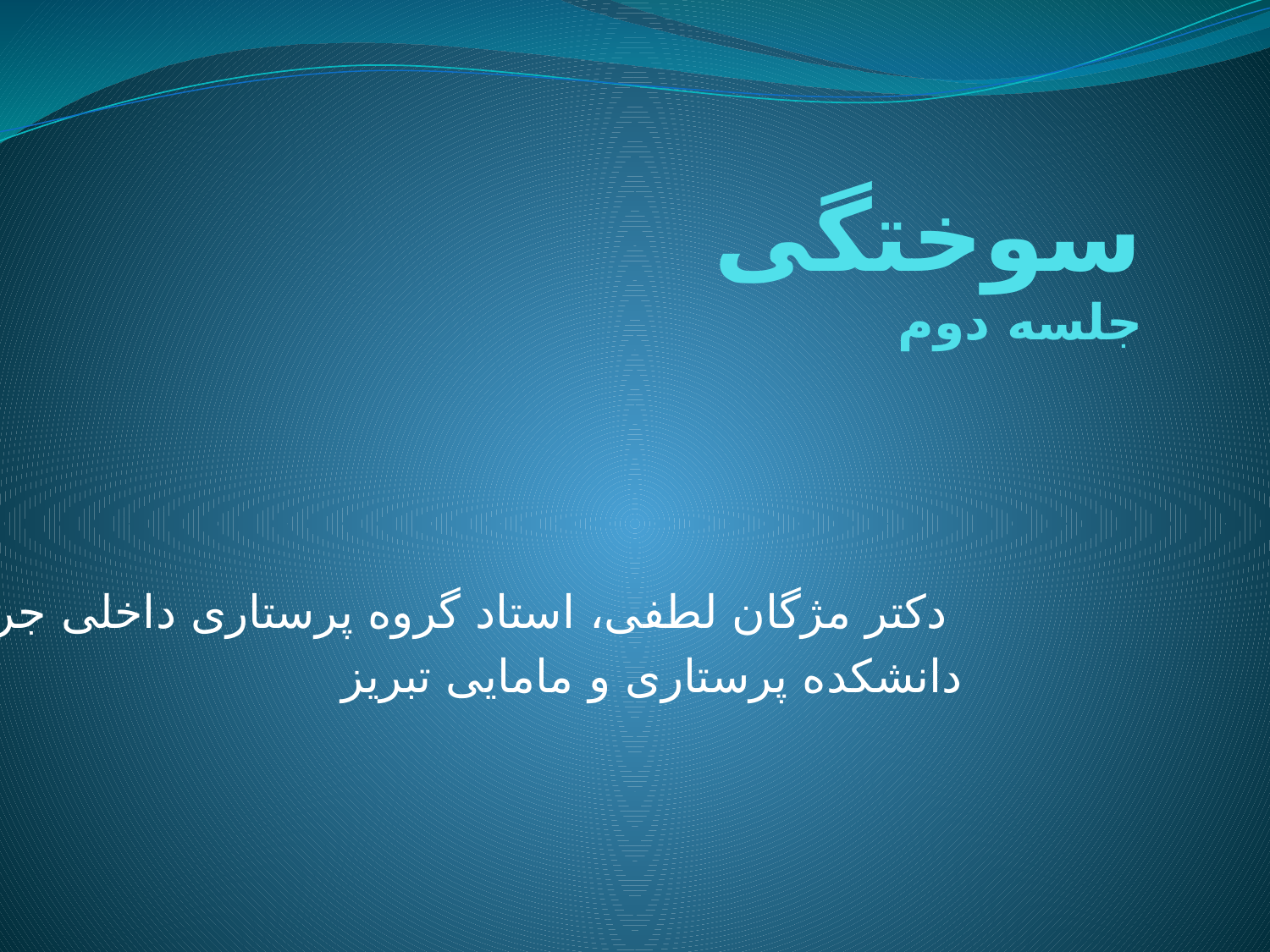

# سوختگی جلسه دوم
دکتر مژگان لطفی، استاد گروه پرستاری داخلی جراحی
دانشکده پرستاری و مامایی تبریز